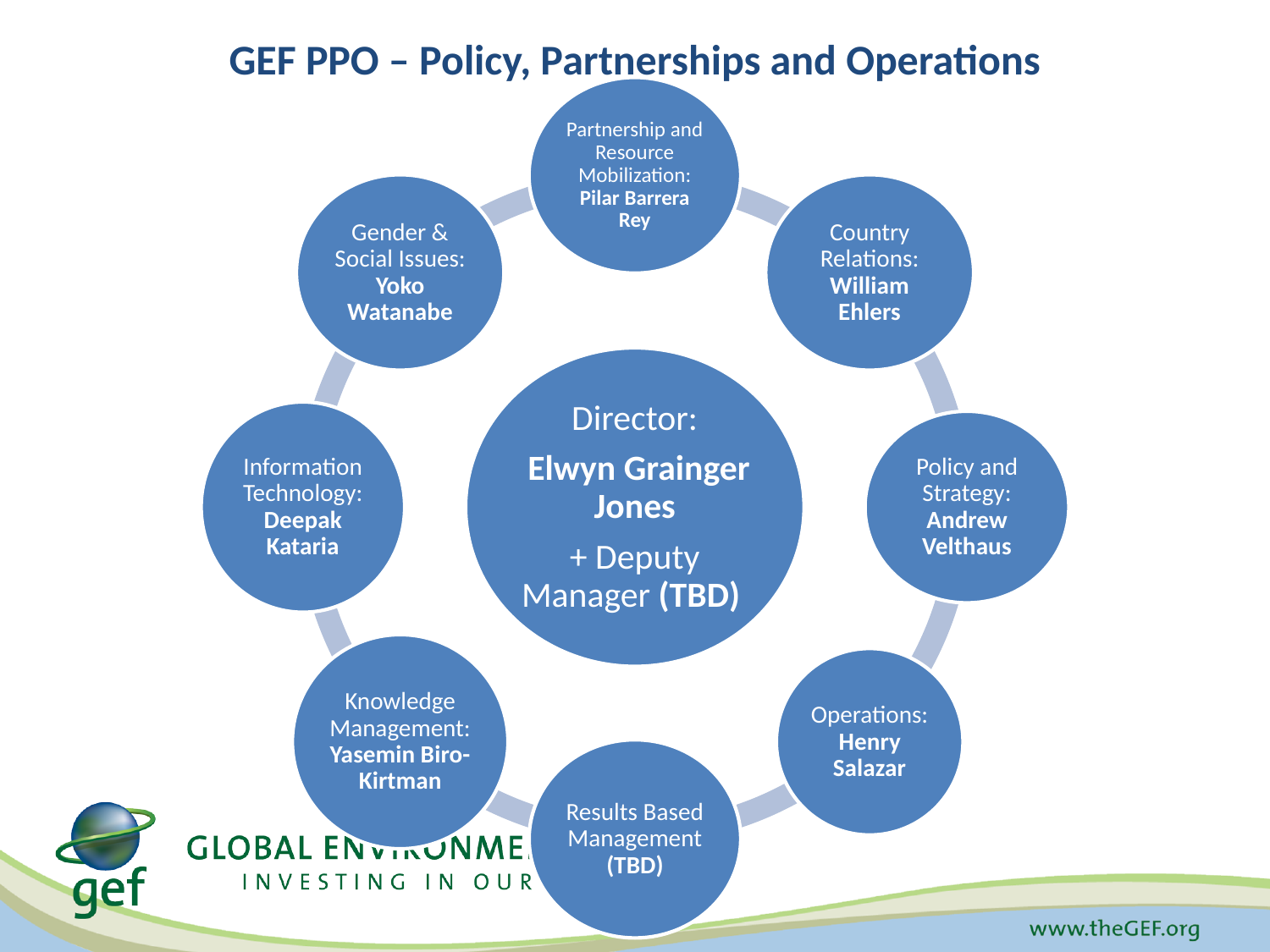

# GEF PPO – Policy, Partnerships and Operations
Director:
 Elwyn Grainger Jones
+ Deputy Manager (TBD)
Partnership and Resource Mobilization: Pilar Barrera Rey
Country Relations: William Ehlers
Policy and Strategy: Andrew Velthaus
Operations: Henry Salazar
Results Based Management (TBD)
Knowledge Management: Yasemin Biro-Kirtman
Information Technology: Deepak Kataria
Gender & Social Issues: Yoko Watanabe